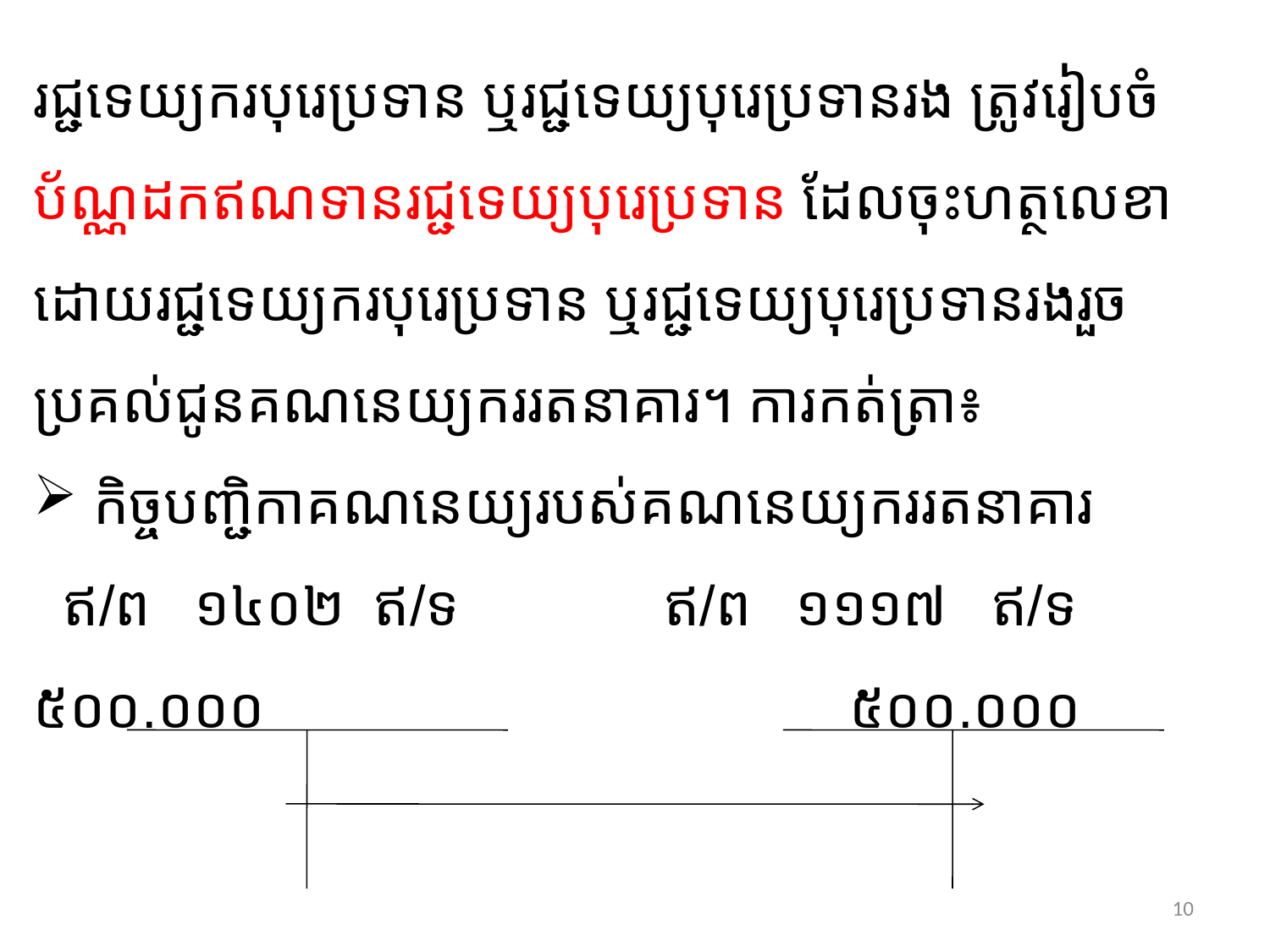

#
រជ្ជទេយ្យករបុរេប្រទាន ឬរជ្ជទេយ្យបុរេប្រទានរង ត្រូវរៀបចំប័ណ្ណដកឥណទានរជ្ជទេយ្យបុរេប្រទាន ដែលចុះហត្ថលេខាដោយរជ្ជទេយ្យករបុរេប្រទាន ឬរជ្ជទេយ្យបុរេប្រទានរងរួច ប្រគល់ជូនគណនេយ្យកររតនាគារ។ ការកត់ត្រា៖
 កិច្ចបញ្ជិកាគណនេយ្យរបស់គណនេយ្យកររតនាគារ
  ឥ/ព   ១៤០២  ឥ/ទ              ឥ/ព   ១១១៧   ឥ/ទ
៥០០.០០០                                        ៥០០.០០០

10